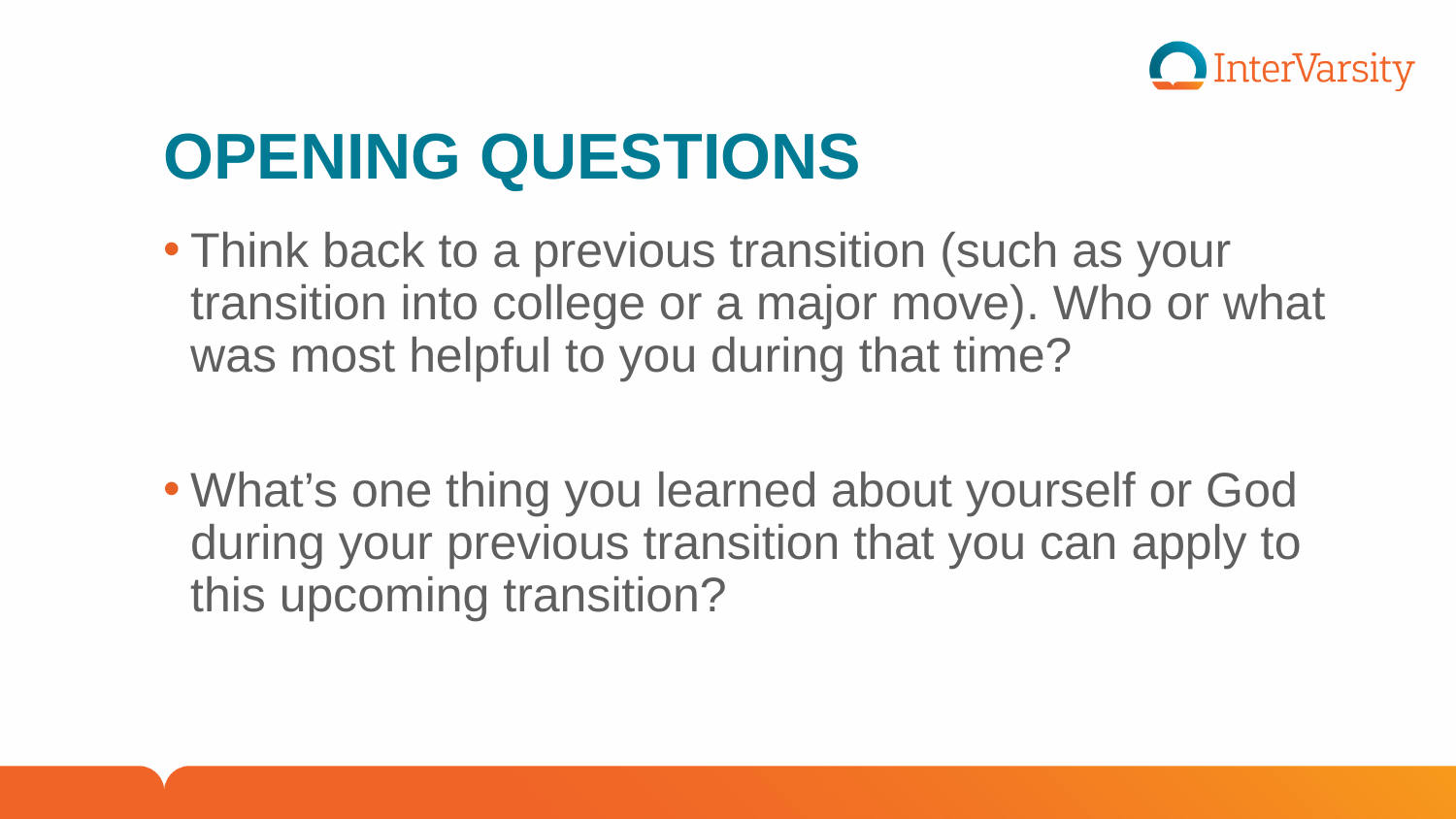

# OPENING QUESTIONS
Think back to a previous transition (such as your transition into college or a major move). Who or what was most helpful to you during that time?

What’s one thing you learned about yourself or God during your previous transition that you can apply to this upcoming transition?